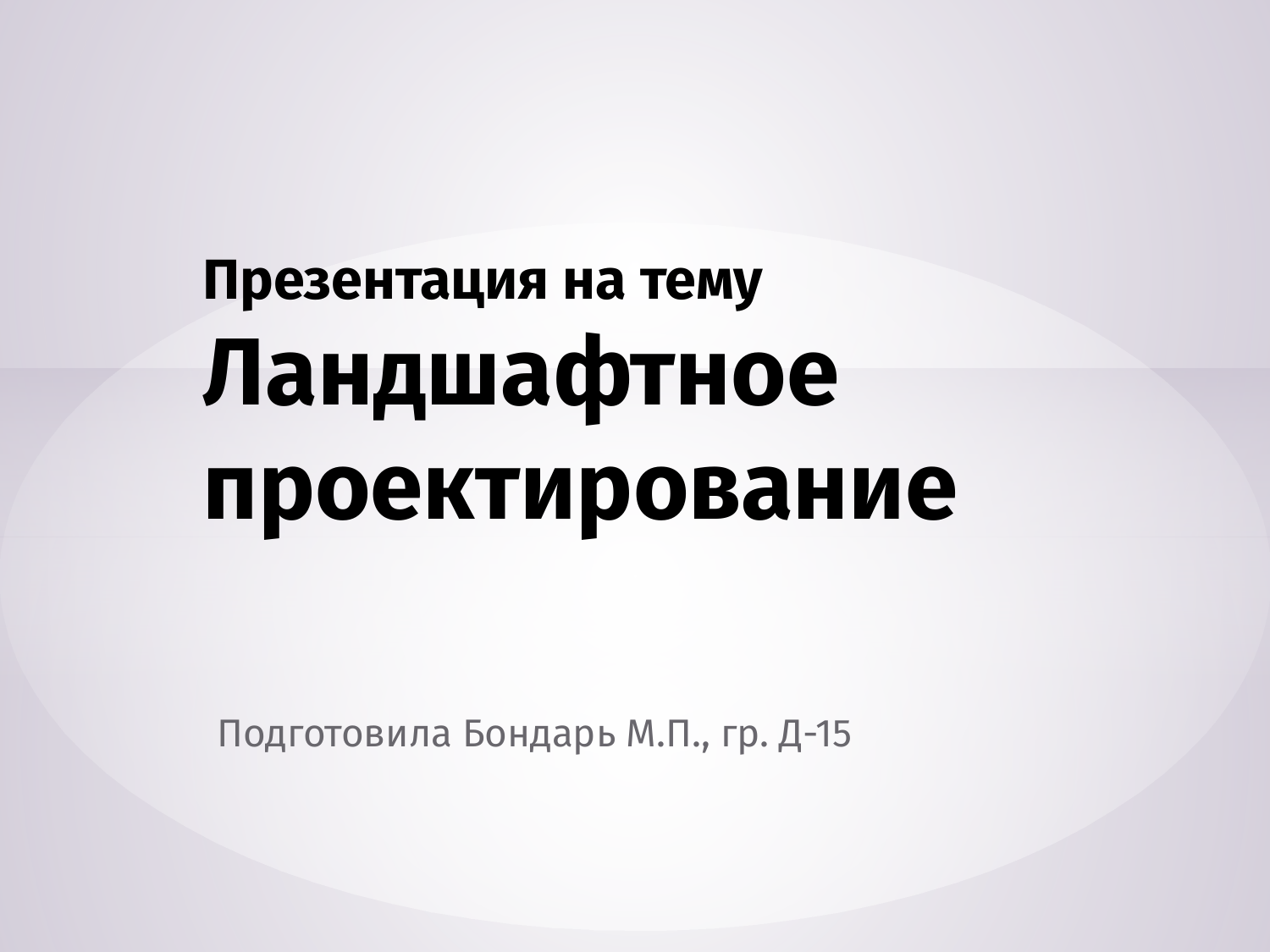

# Презентация на тему Ландшафтное проектирование
Подготовила Бондарь М.П., гр. Д-15